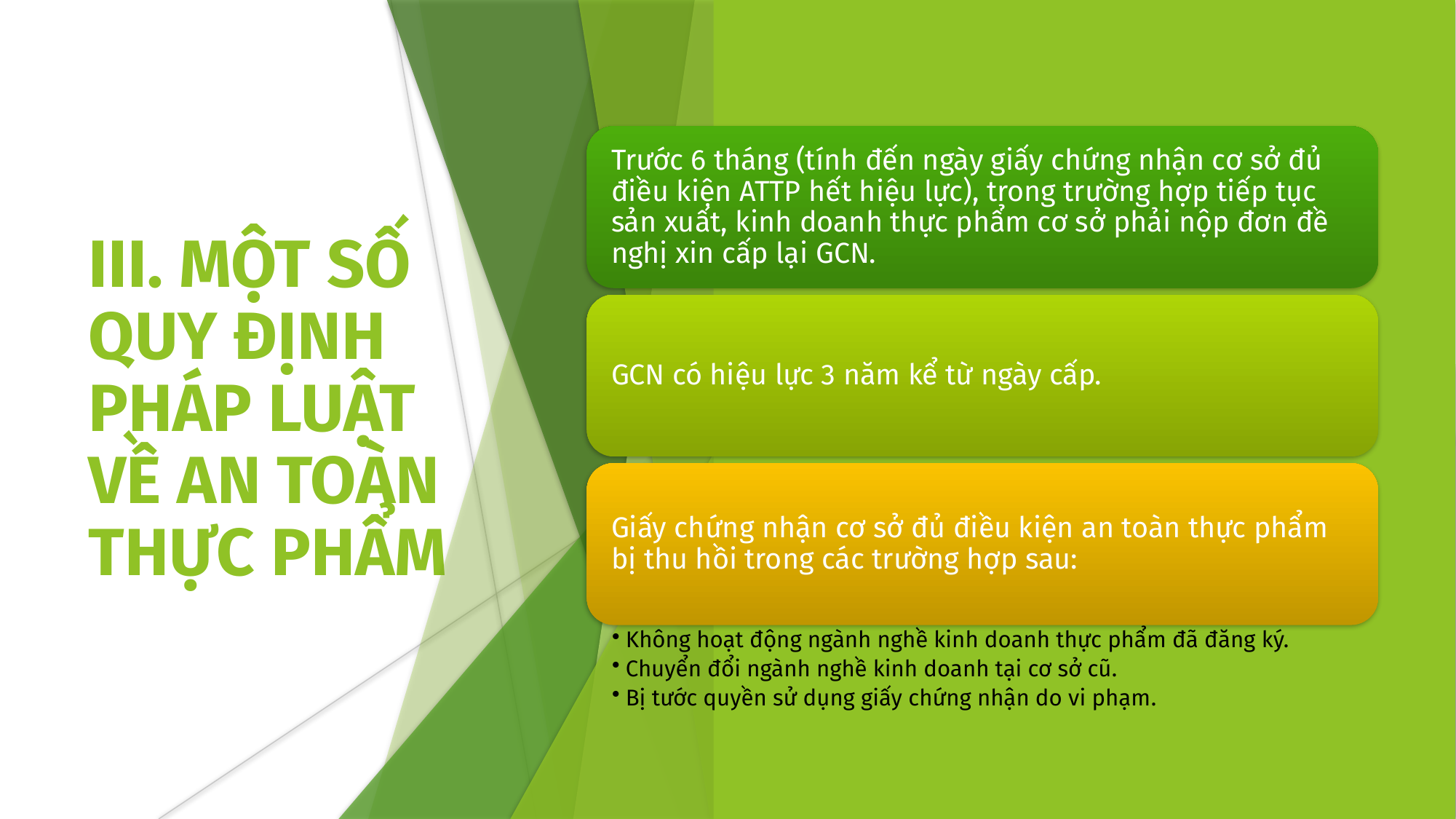

Trước 6 tháng (tính đến ngày giấy chứng nhận cơ sở đủ điều kiện ATTP hết hiệu lực), trong trường hợp tiếp tục sản xuất, kinh doanh thực phẩm cơ sở phải nộp đơn đề nghị xin cấp lại GCN.
GCN có hiệu lực 3 năm kể từ ngày cấp.
Giấy chứng nhận cơ sở đủ điều kiện an toàn thực phẩm bị thu hồi trong các trường hợp sau:
Không hoạt động ngành nghề kinh doanh thực phẩm đã đăng ký.
Chuyển đổi ngành nghề kinh doanh tại cơ sở cũ.
Bị tước quyền sử dụng giấy chứng nhận do vi phạm.
III. MỘT SỐ QUY ĐỊNH PHÁP LUẬT VỀ AN TOÀN THỰC PHẨM